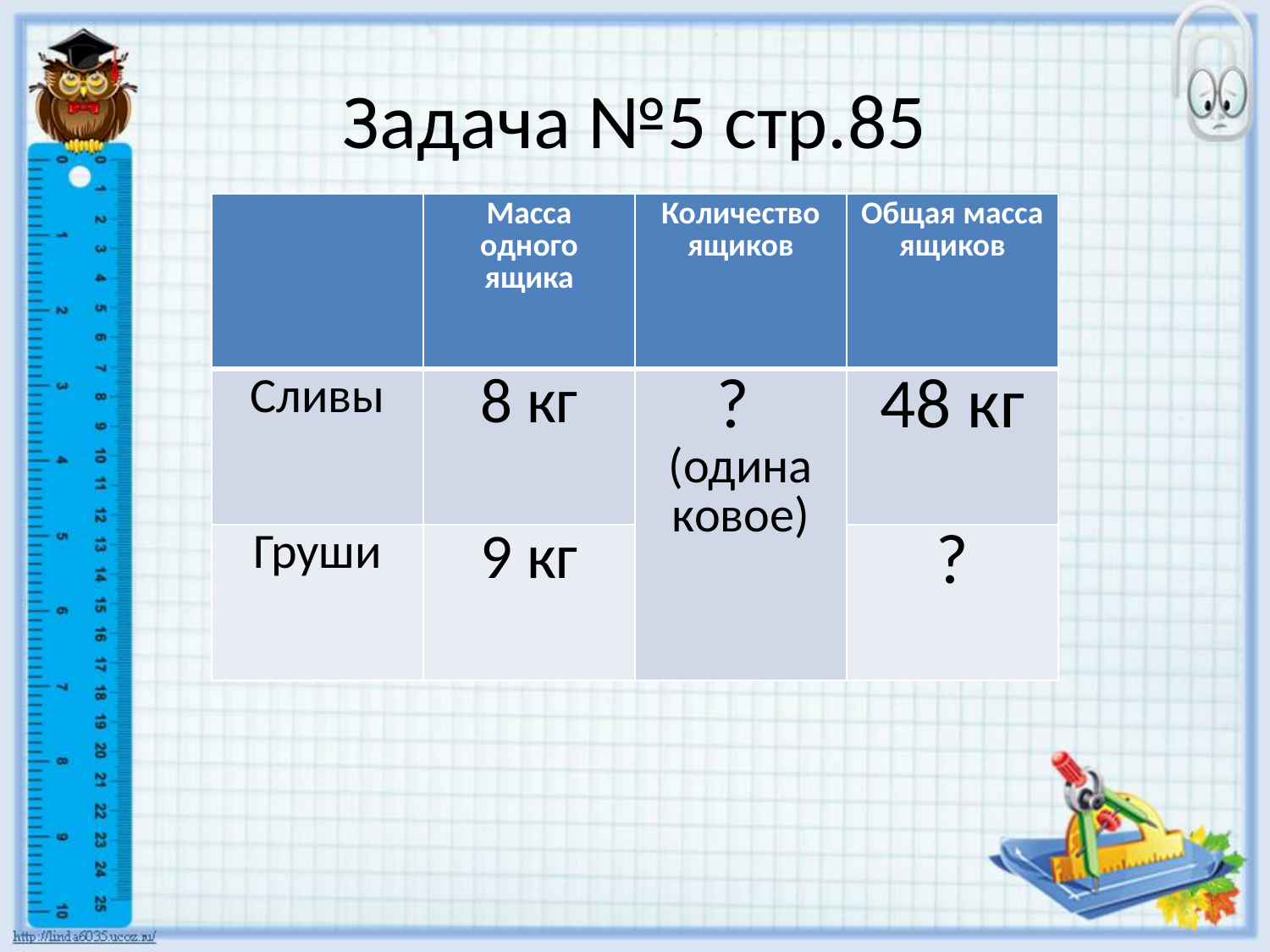

# Задача №5 стр.85
|  | Масса одного ящика | Количество ящиков | Общая масса ящиков |
| --- | --- | --- | --- |
| Сливы | 8 кг | ? (одина ковое) | 48 кг |
| Груши | 9 кг |  | ? |